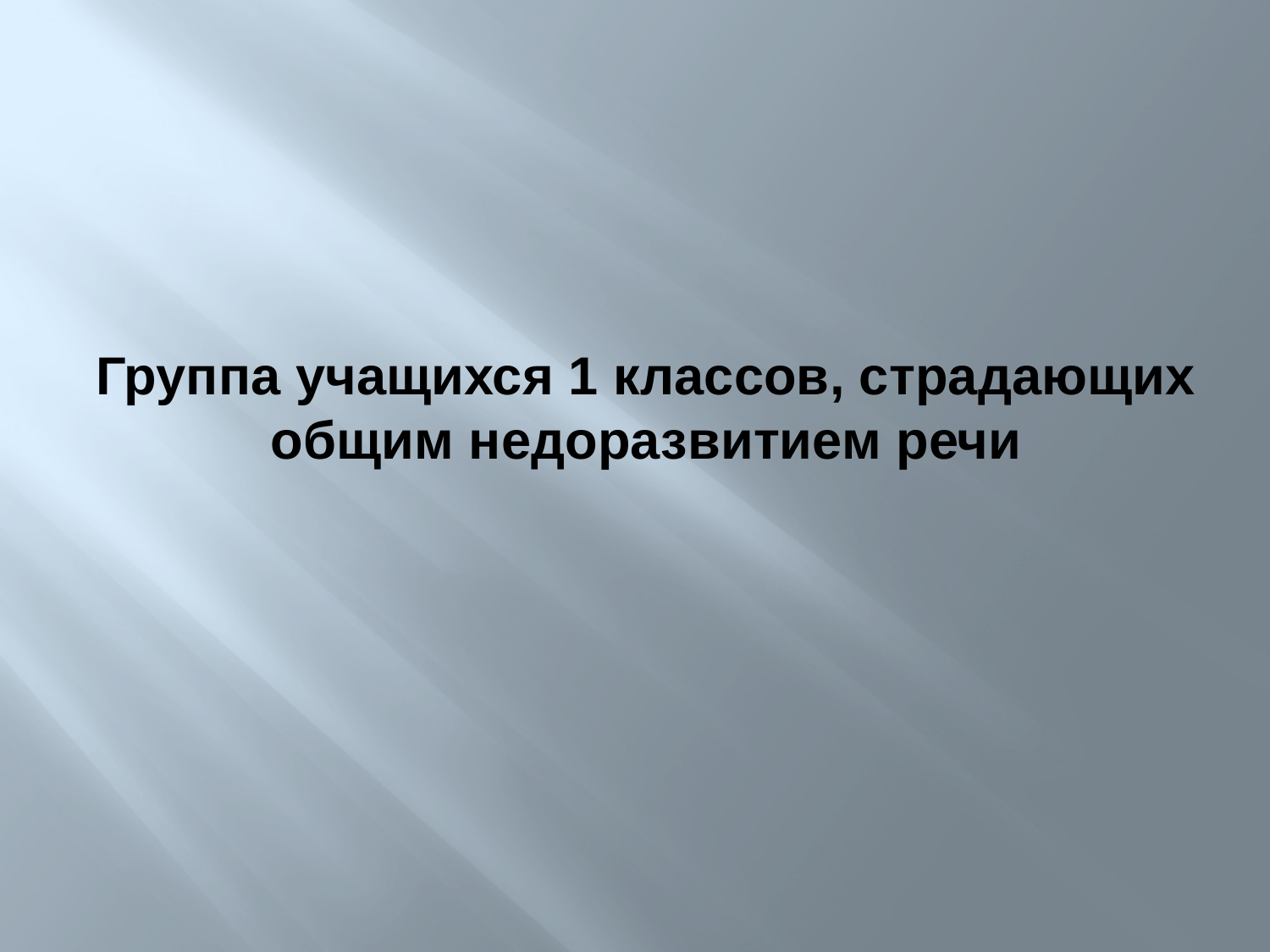

# Группа учащихся 1 классов, страдающих общим недоразвитием речи